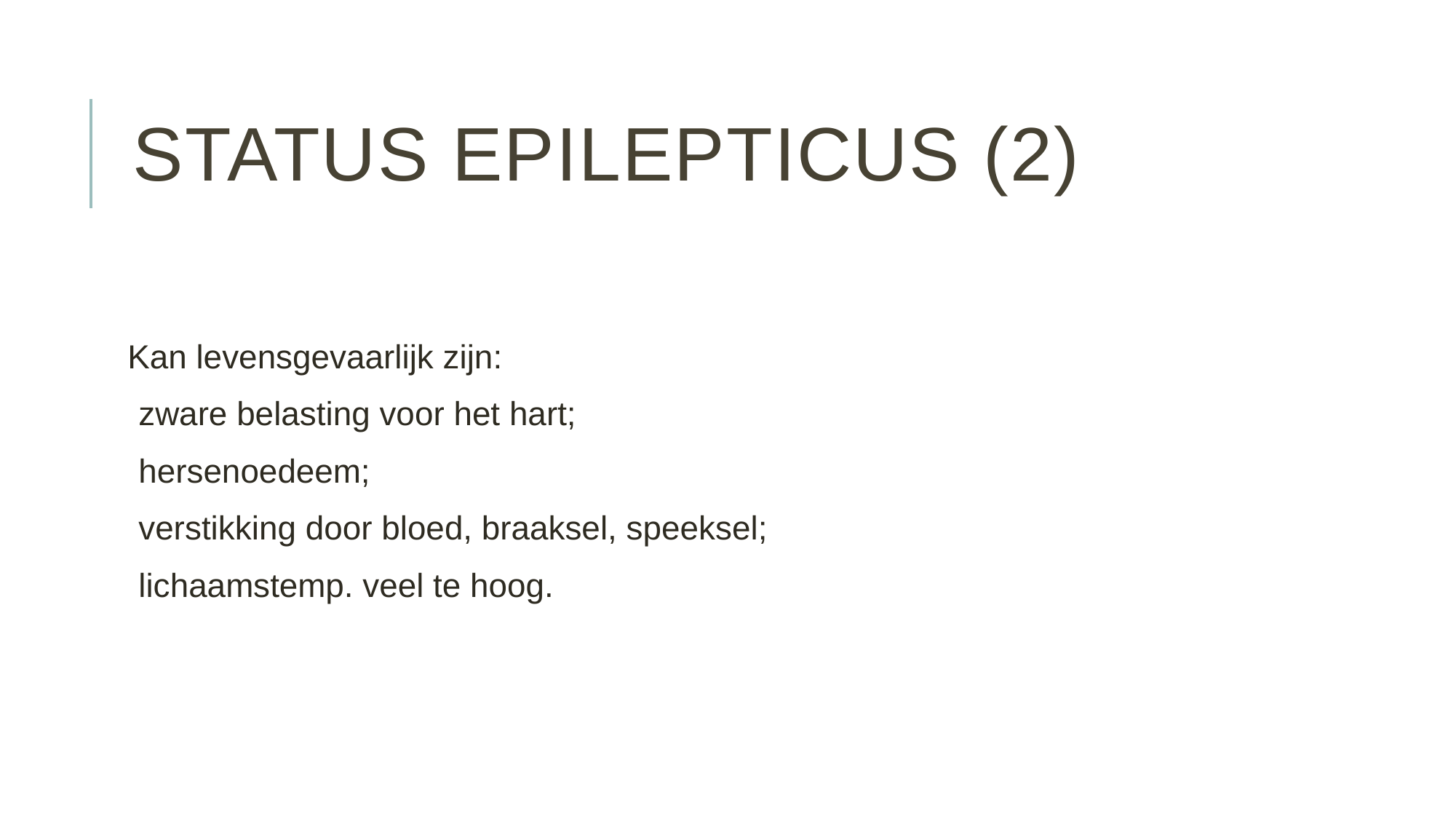

# Status epilepticus (2)

Kan levensgevaarlijk zijn:
zware belasting voor het hart;
hersenoedeem;
verstikking door bloed, braaksel, speeksel;
lichaamstemp. veel te hoog.